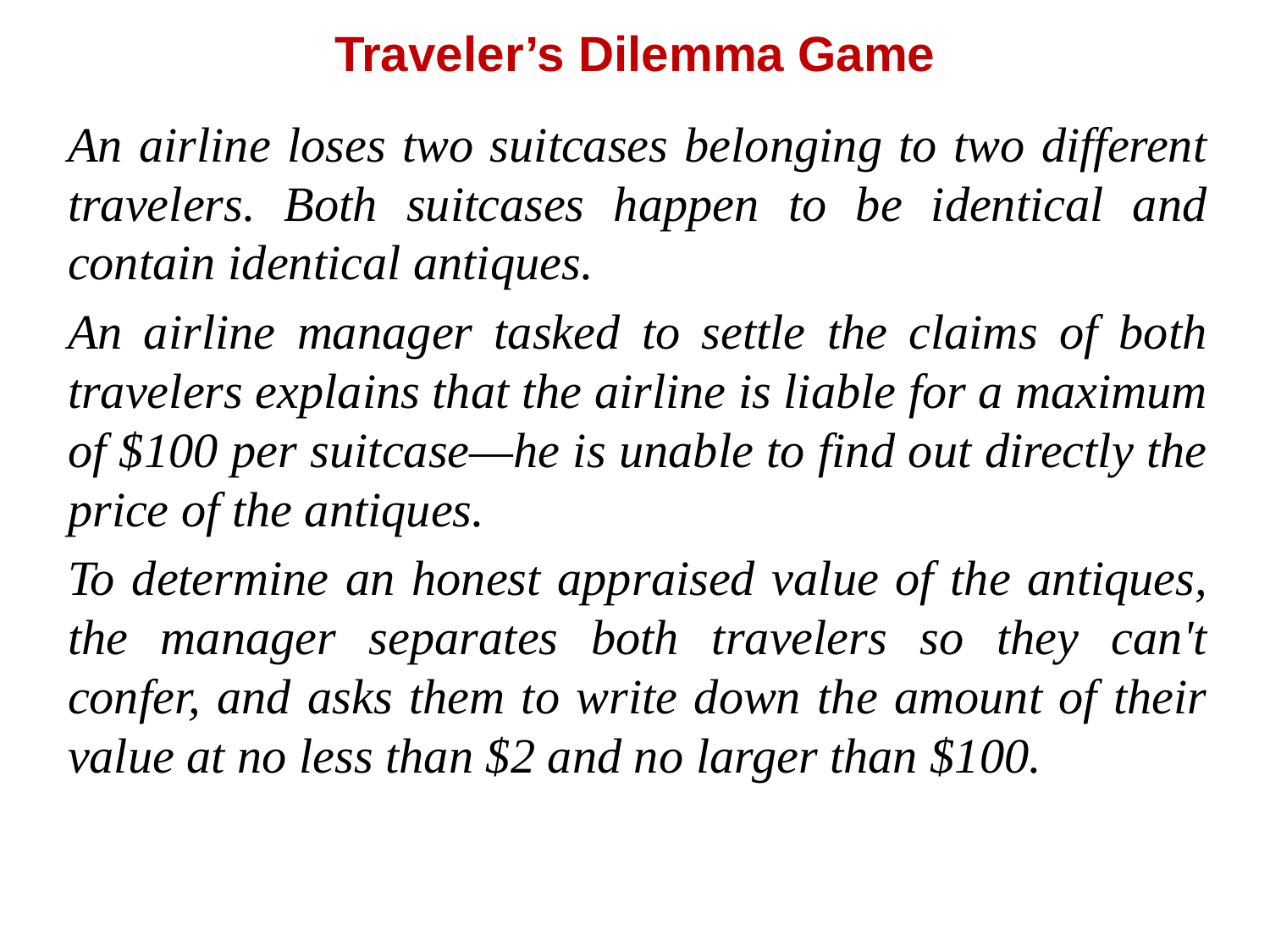

# Traveler’s Dilemma Game
An airline loses two suitcases belonging to two different travelers. Both suitcases happen to be identical and contain identical antiques.
An airline manager tasked to settle the claims of both travelers explains that the airline is liable for a maximum of $100 per suitcase—he is unable to find out directly the price of the antiques.
To determine an honest appraised value of the antiques, the manager separates both travelers so they can't confer, and asks them to write down the amount of their value at no less than $2 and no larger than $100.